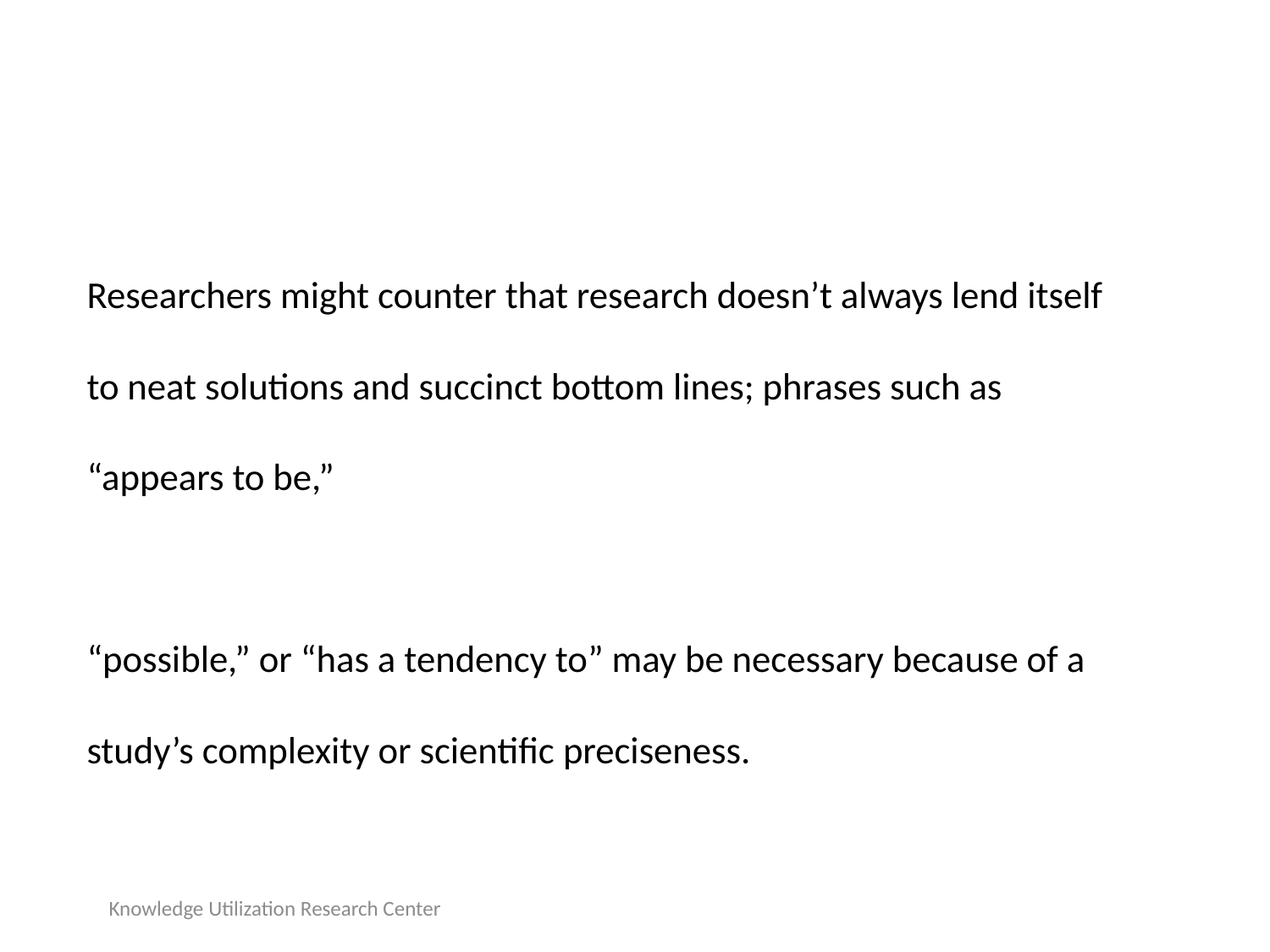

# Researchers might counter that research doesn’t always lend itself to neat solutions and succinct bottom lines; phrases such as “appears to be,” “possible,” or “has a tendency to” may be necessary because of a study’s complexity or scientific preciseness.
Knowledge Utilization Research Center